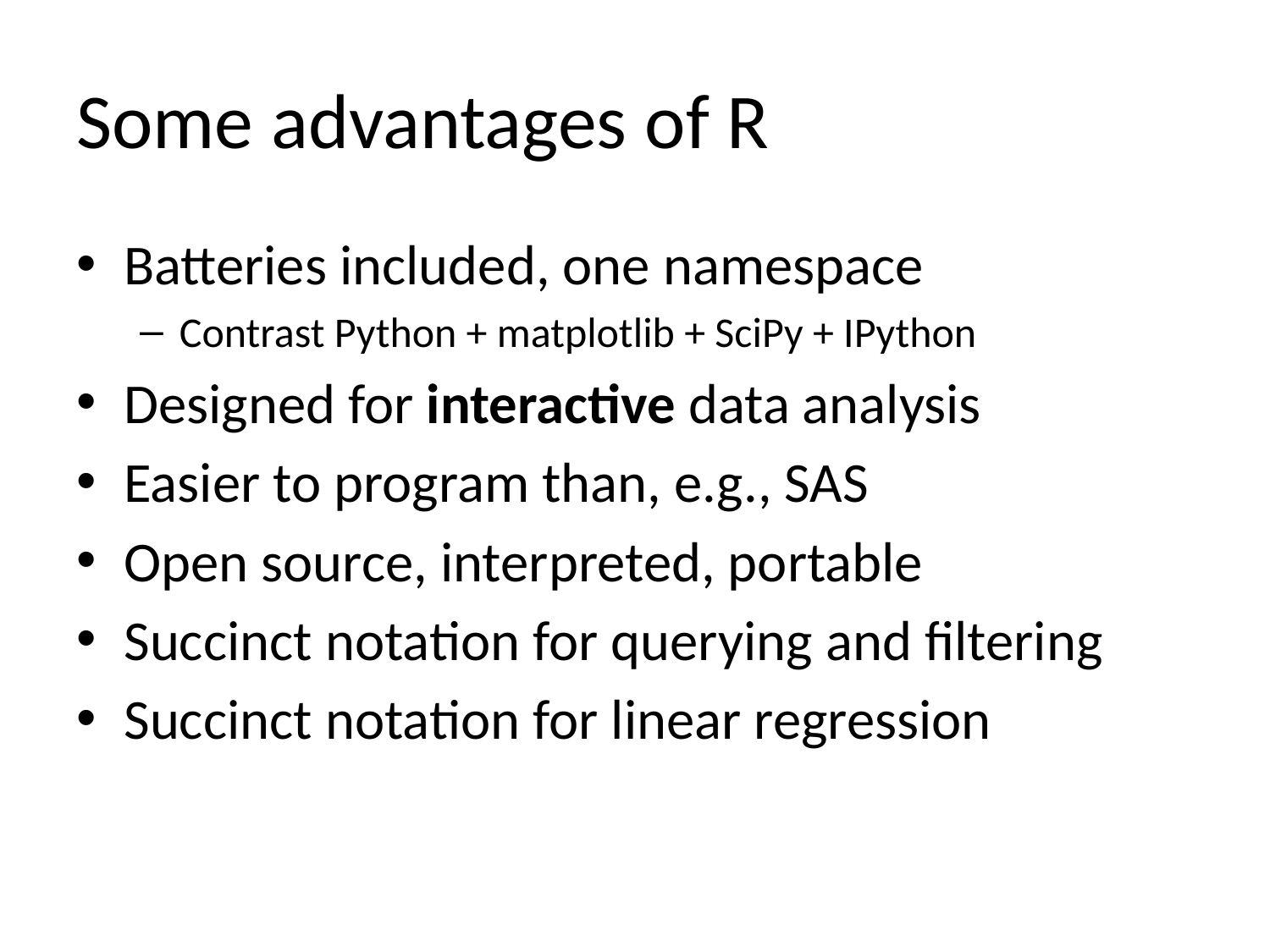

# Some advantages of R
Batteries included, one namespace
Contrast Python + matplotlib + SciPy + IPython
Designed for interactive data analysis
Easier to program than, e.g., SAS
Open source, interpreted, portable
Succinct notation for querying and filtering
Succinct notation for linear regression